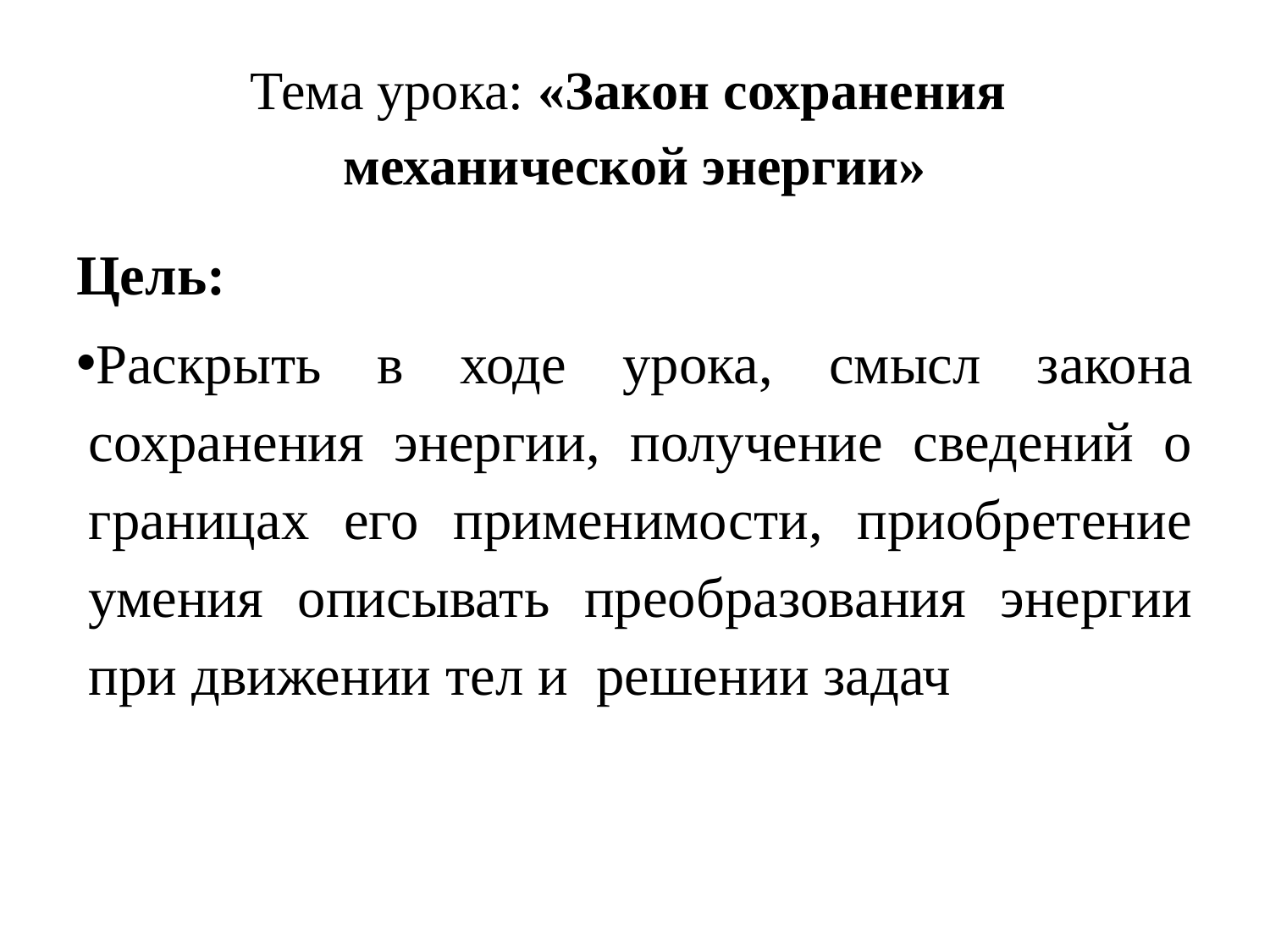

# Тема урока: «Закон сохранения  механической энергии»
Цель:
Раскрыть в ходе урока, смысл закона сохранения энергии, получение сведений о границах его применимости, приобретение умения описывать преобразования энергии при движении тел и  решении задач